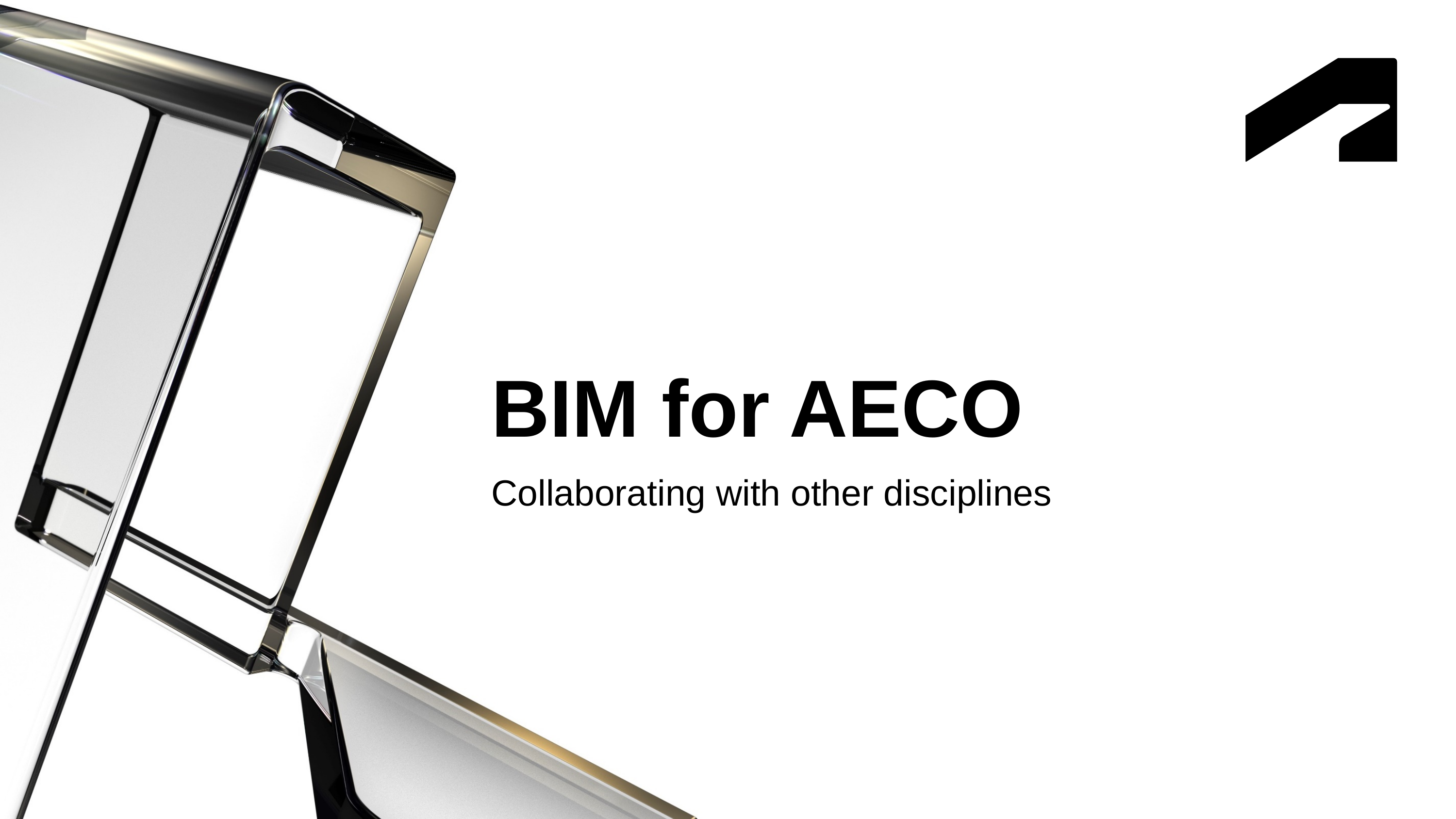

# BIM for AECO
Collaborating with other disciplines